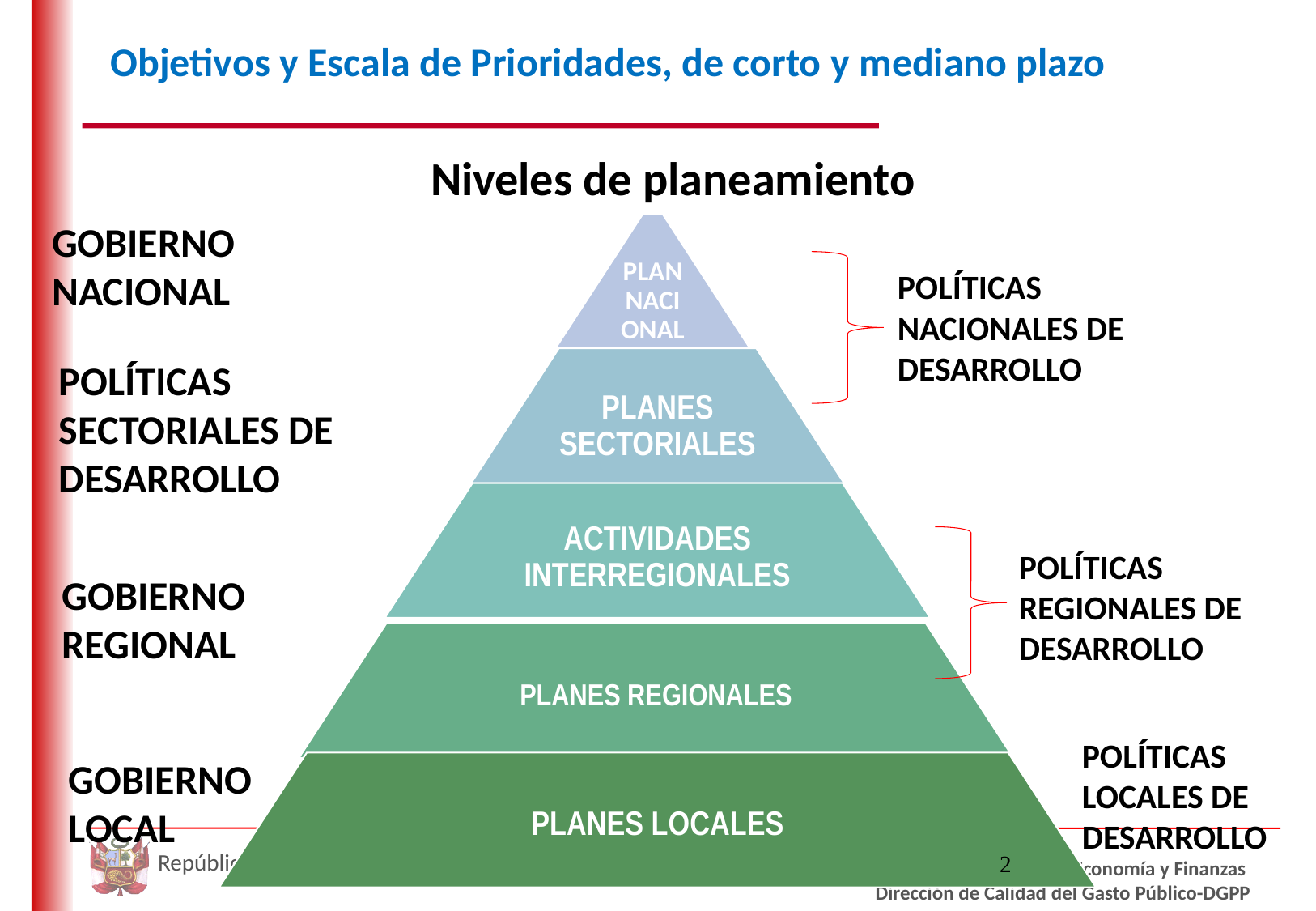

Objetivos y Escala de Prioridades, de corto y mediano plazo
Niveles de planeamiento
GOBIERNO NACIONAL
PLAN NACIONAL
PLANES SECTORIALES
ACTIVIDADES INTERREGIONALES
PLANES REGIONALES
PLANES LOCALES

POLÍTICAS NACIONALES DE DESARROLLO
POLÍTICAS SECTORIALES DE DESARROLLO

POLÍTICAS REGIONALES DE DESARROLLO
GOBIERNO REGIONAL
POLÍTICAS LOCALES DE DESARROLLO
GOBIERNO LOCAL

2